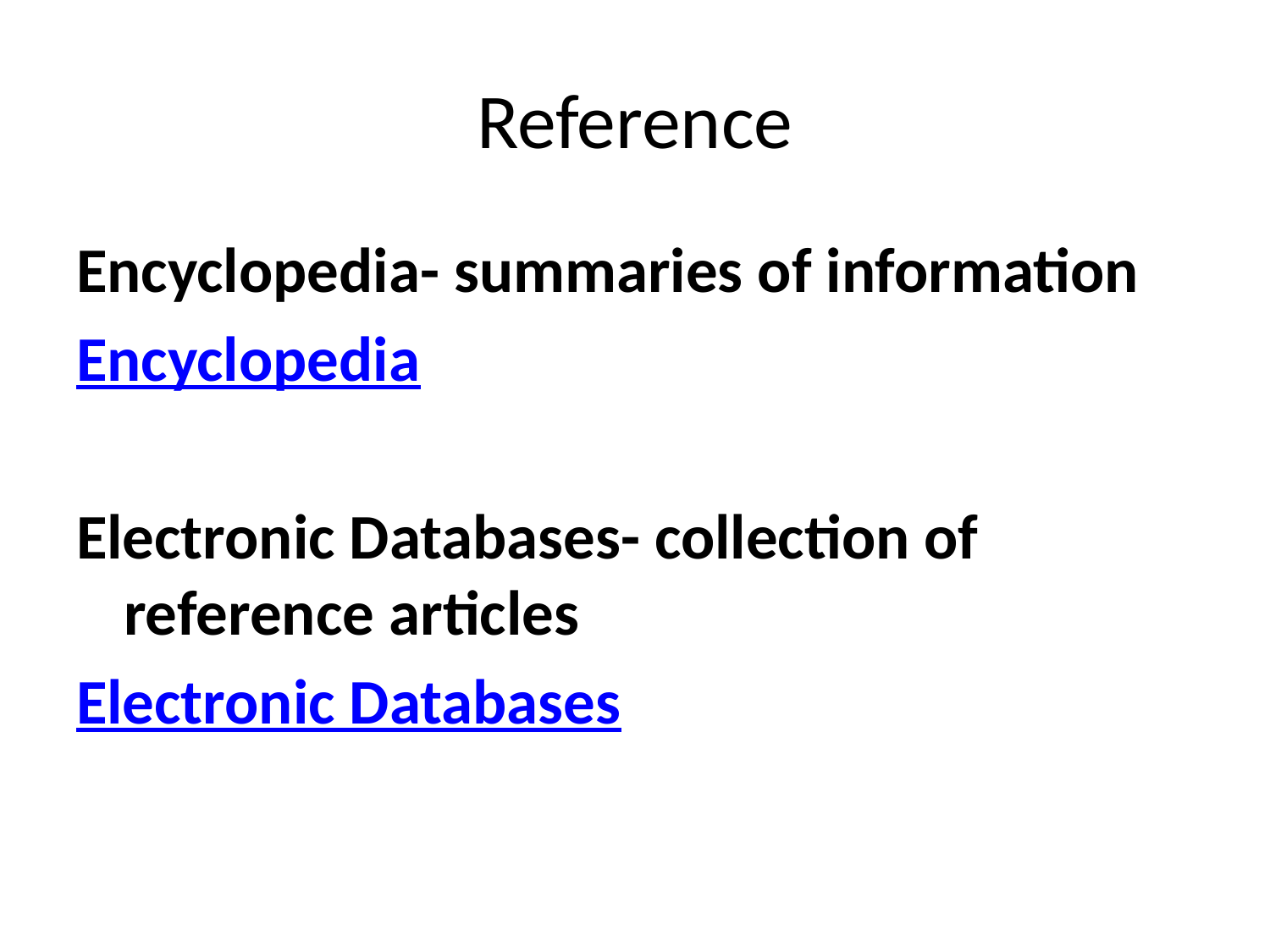

# Reference
Encyclopedia- summaries of information
Encyclopedia

Electronic Databases- collection of reference articles
Electronic Databases